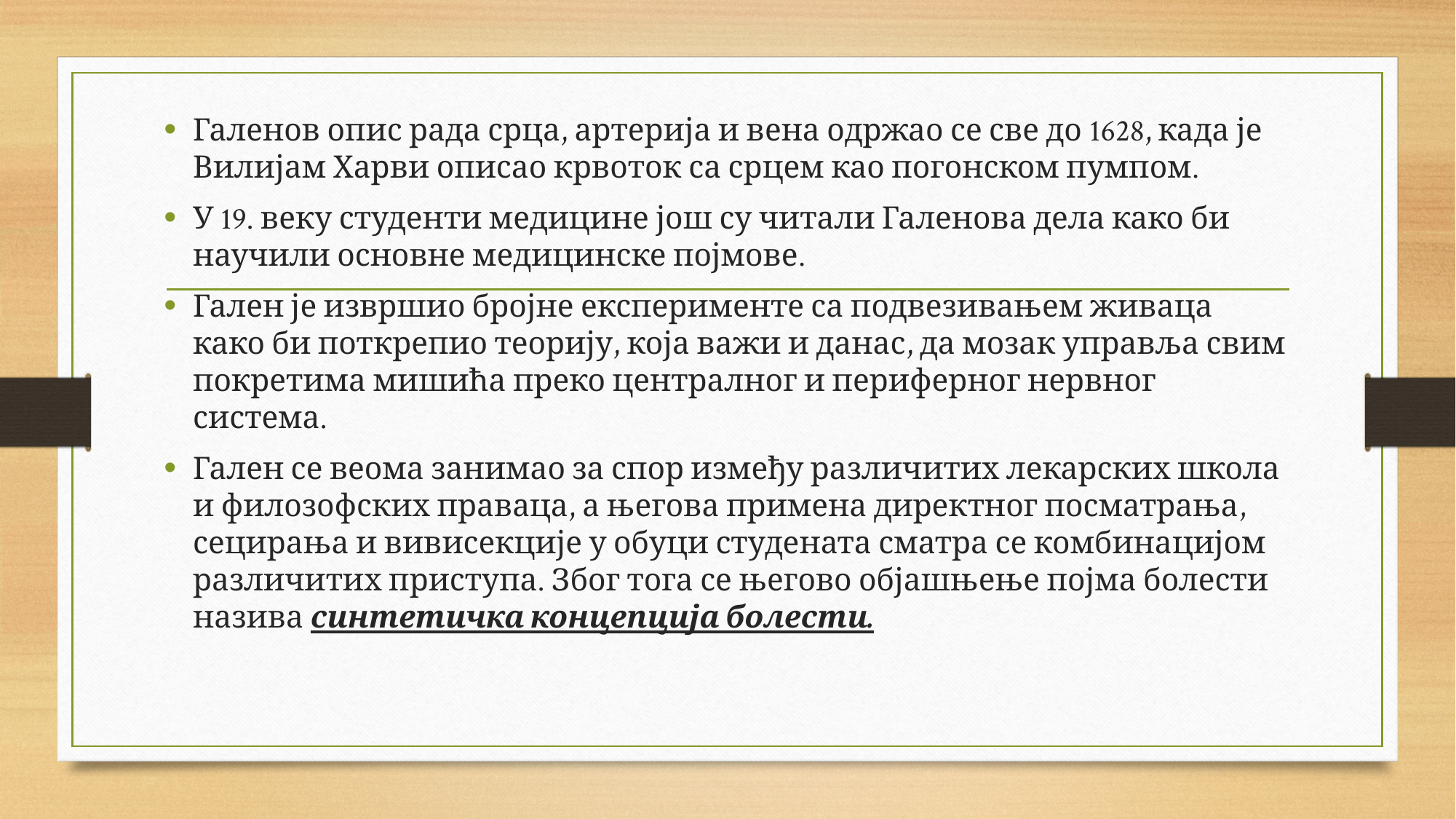

Галенов опис рада срца, артерија и вена одржао се све до 1628, када је Вилијам Харви описао крвоток са срцем као погонском пумпом.
У 19. веку студенти медицине још су читали Галенова дела како би научили основне медицинске појмове.
Гален је извршио бројне експерименте са подвезивањем живаца како би поткрепио теорију, која важи и данас, да мозак управља свим покретима мишића преко централног и периферног нервног система.
Гален се веома занимао за спор између различитих лекарских школа и филозофских праваца, а његова примена директног посматрања, сецирања и вивисекције у обуци студената сматра се комбинацијом различитих приступа. Због тога се његово објашњење појма болести назива синтетичка концепција болести.